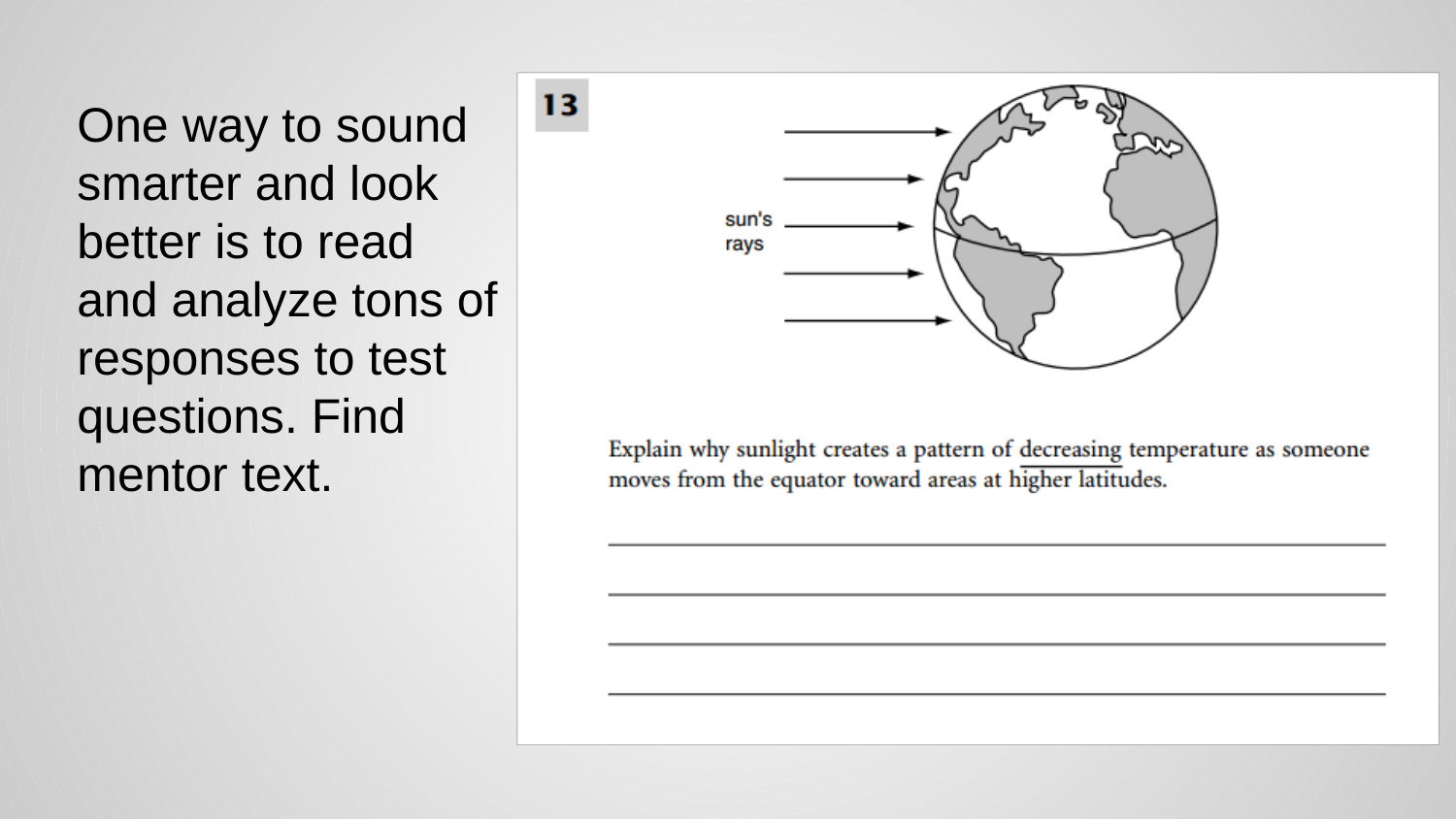

One way to sound smarter and look better is to read and analyze tons of responses to test questions. Find mentor text.